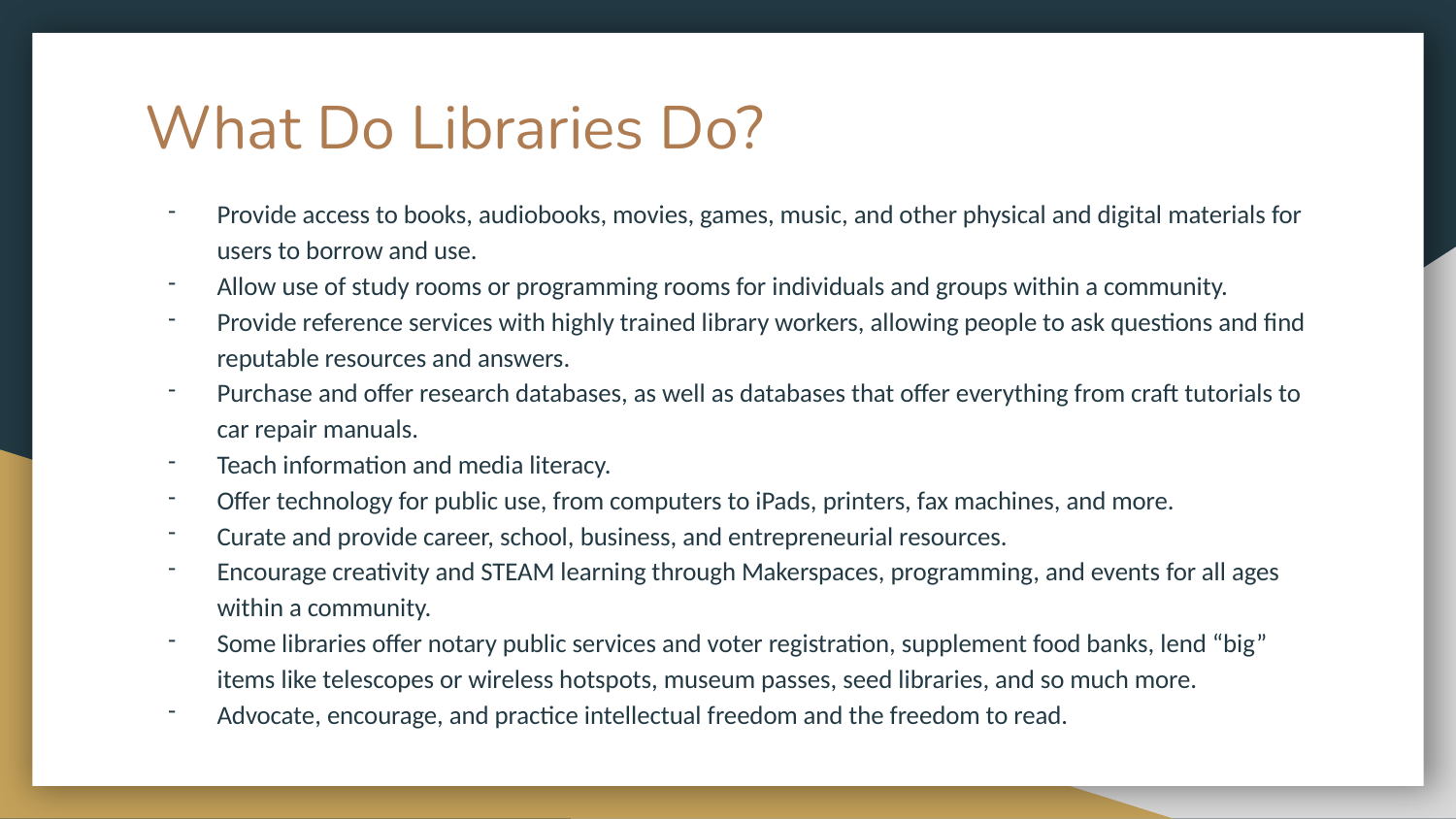

# What Do Libraries Do?
Provide access to books, audiobooks, movies, games, music, and other physical and digital materials for users to borrow and use.
Allow use of study rooms or programming rooms for individuals and groups within a community.
Provide reference services with highly trained library workers, allowing people to ask questions and find reputable resources and answers.
Purchase and offer research databases, as well as databases that offer everything from craft tutorials to car repair manuals.
Teach information and media literacy.
Offer technology for public use, from computers to iPads, printers, fax machines, and more.
Curate and provide career, school, business, and entrepreneurial resources.
Encourage creativity and STEAM learning through Makerspaces, programming, and events for all ages within a community.
Some libraries offer notary public services and voter registration, supplement food banks, lend “big” items like telescopes or wireless hotspots, museum passes, seed libraries, and so much more.
Advocate, encourage, and practice intellectual freedom and the freedom to read.